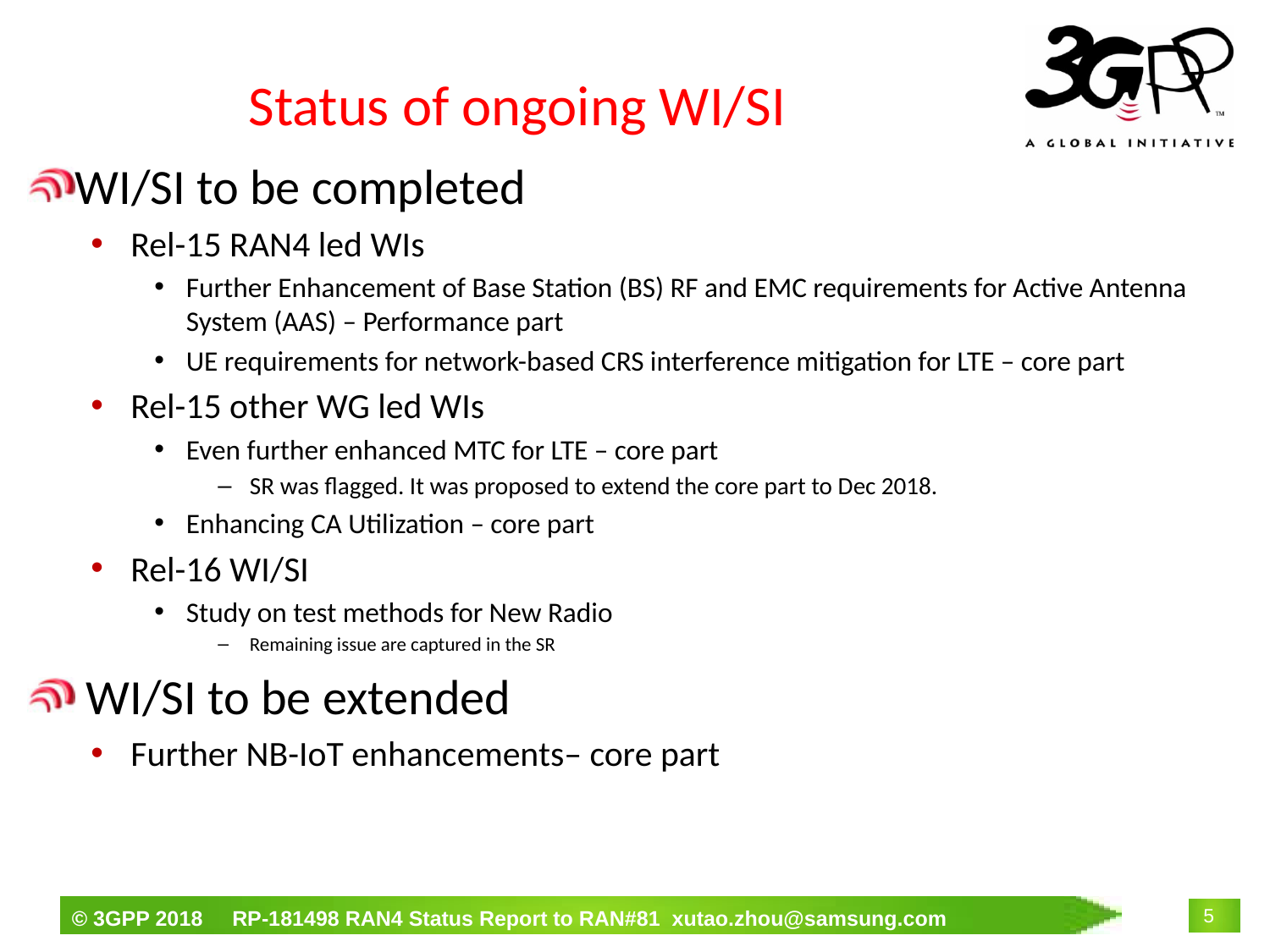

# Status of ongoing WI/SI
WI/SI to be completed
Rel-15 RAN4 led WIs
Further Enhancement of Base Station (BS) RF and EMC requirements for Active Antenna System (AAS) – Performance part
UE requirements for network-based CRS interference mitigation for LTE – core part
Rel-15 other WG led WIs
Even further enhanced MTC for LTE – core part
SR was flagged. It was proposed to extend the core part to Dec 2018.
Enhancing CA Utilization – core part
Rel-16 WI/SI
Study on test methods for New Radio
Remaining issue are captured in the SR
 WI/SI to be extended
Further NB-IoT enhancements– core part